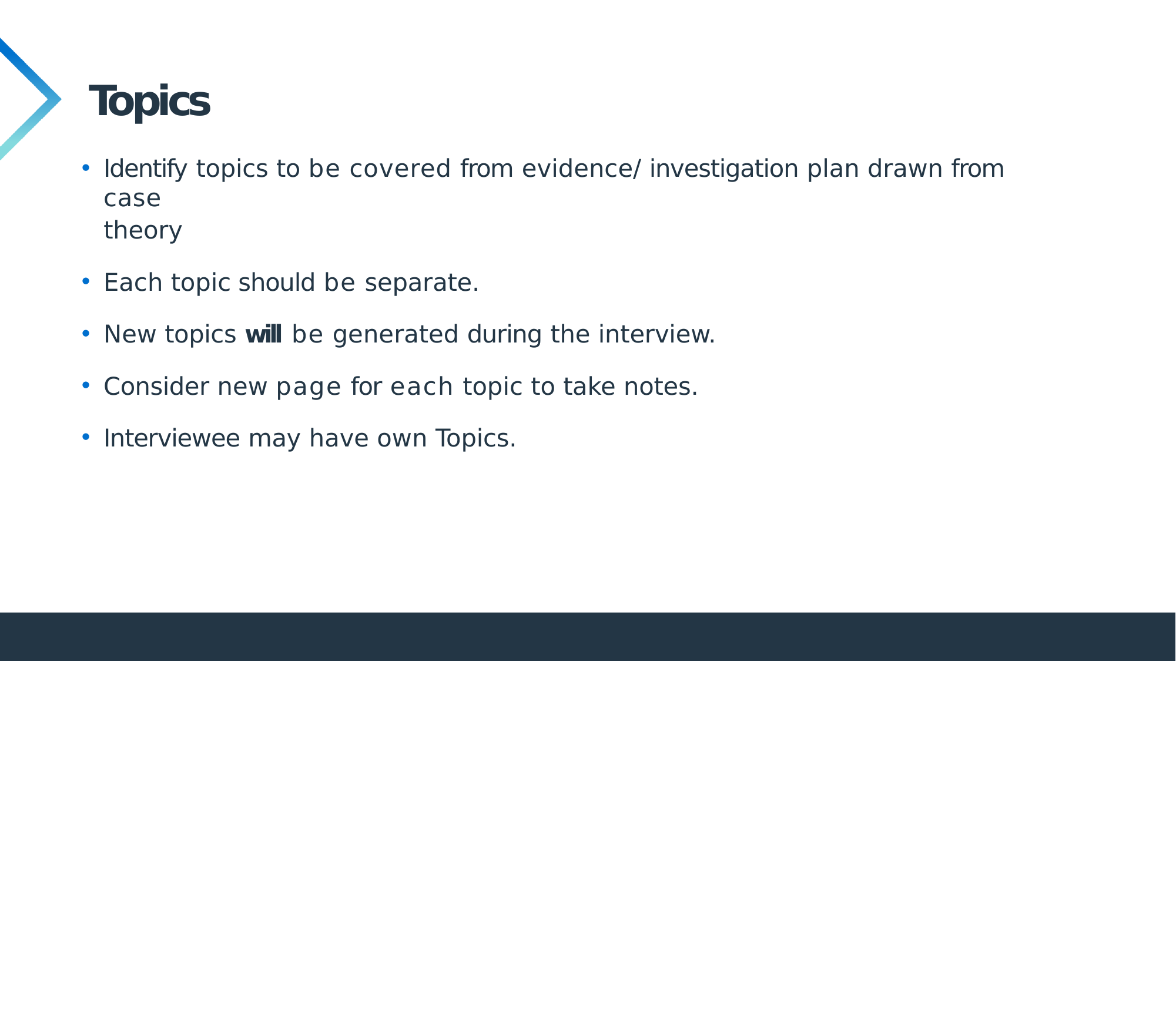

# Topics
Identify topics to be covered from evidence/ investigation plan drawn from case
theory
Each topic should be separate.
New topics will be generated during the interview.
Consider new page for each topic to take notes.
Interviewee may have own Topics.